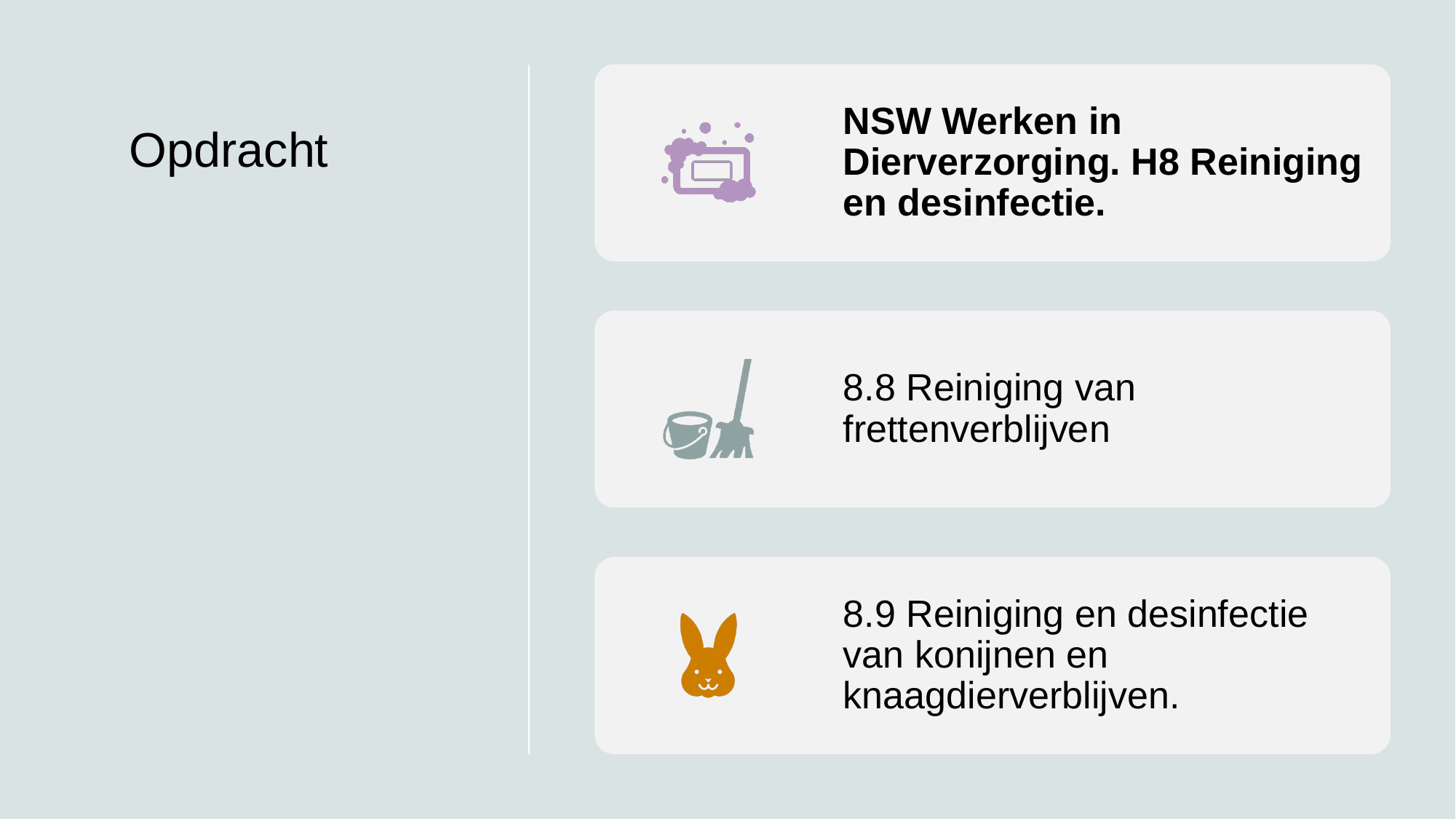

NSW Werken in Dierverzorging. H8 Reiniging en desinfectie.
8.8 Reiniging van frettenverblijven
8.9 Reiniging en desinfectie van konijnen en knaagdierverblijven.
# Opdracht